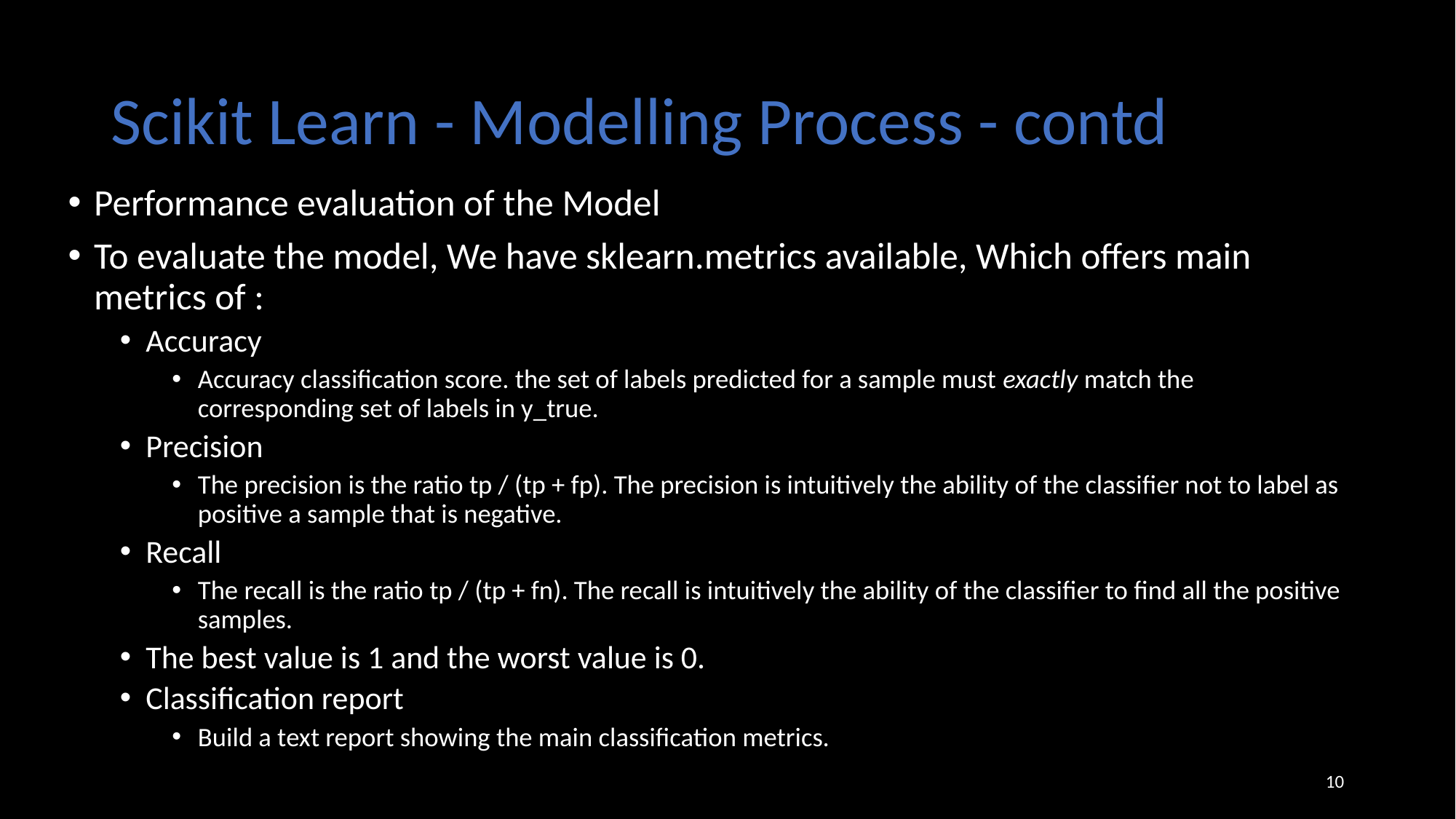

# Scikit Learn - Modelling Process - contd
Performance evaluation of the Model
To evaluate the model, We have sklearn.metrics available, Which offers main metrics of :
Accuracy
Accuracy classification score. the set of labels predicted for a sample must exactly match the corresponding set of labels in y_true.
Precision
The precision is the ratio tp / (tp + fp). The precision is intuitively the ability of the classifier not to label as positive a sample that is negative.
Recall
The recall is the ratio tp / (tp + fn). The recall is intuitively the ability of the classifier to find all the positive samples.
The best value is 1 and the worst value is 0.
Classification report
Build a text report showing the main classification metrics.

10